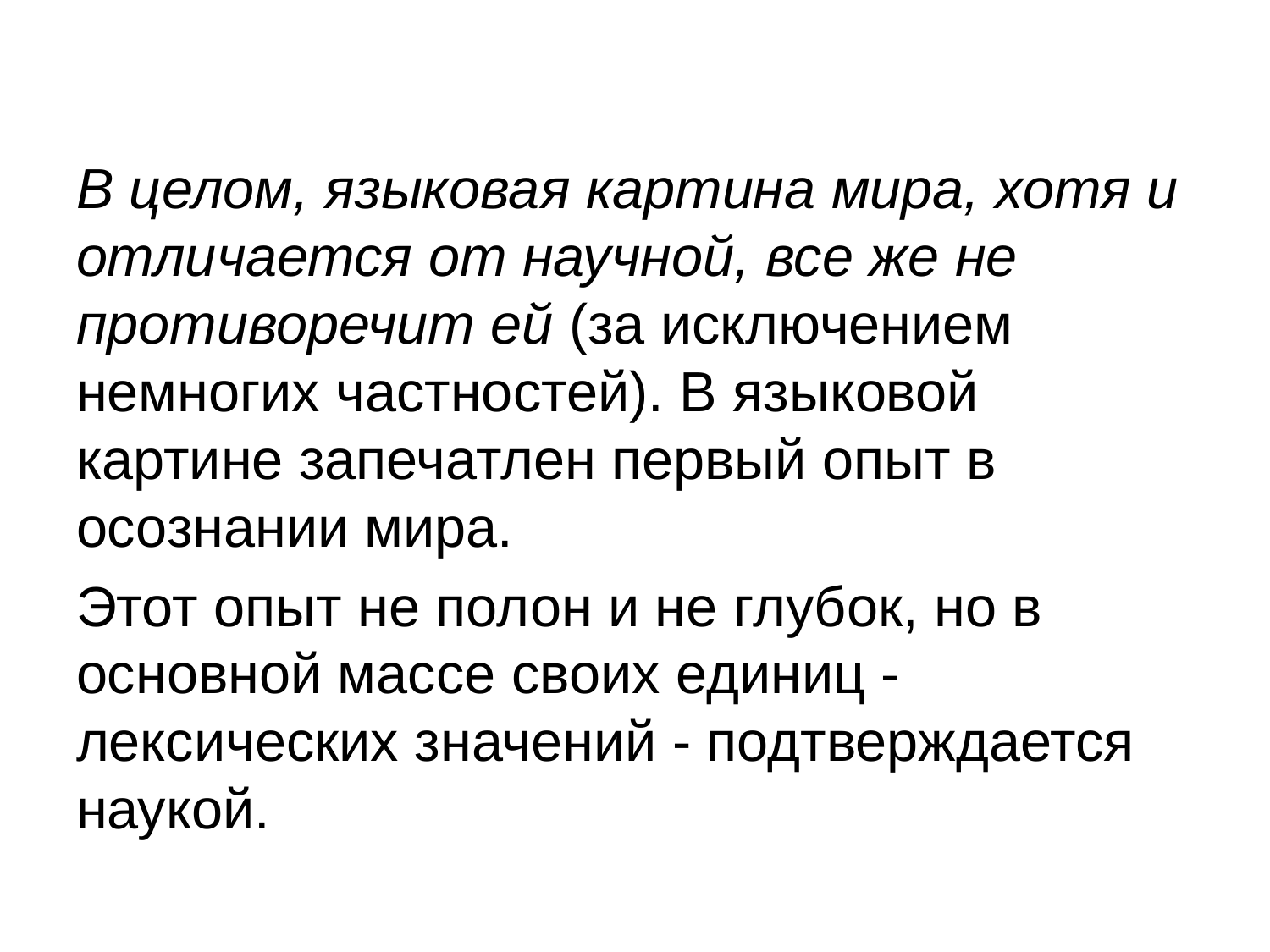

#
В целом, языковая картина мира, хотя и отличается от научной, все же не противоречит ей (за исключением немногих частностей). В языковой картине запечатлен первый опыт в осознании мира.
Этот опыт не полон и не глубок, но в основной массе своих единиц - лексических значений - подтверждается наукой.